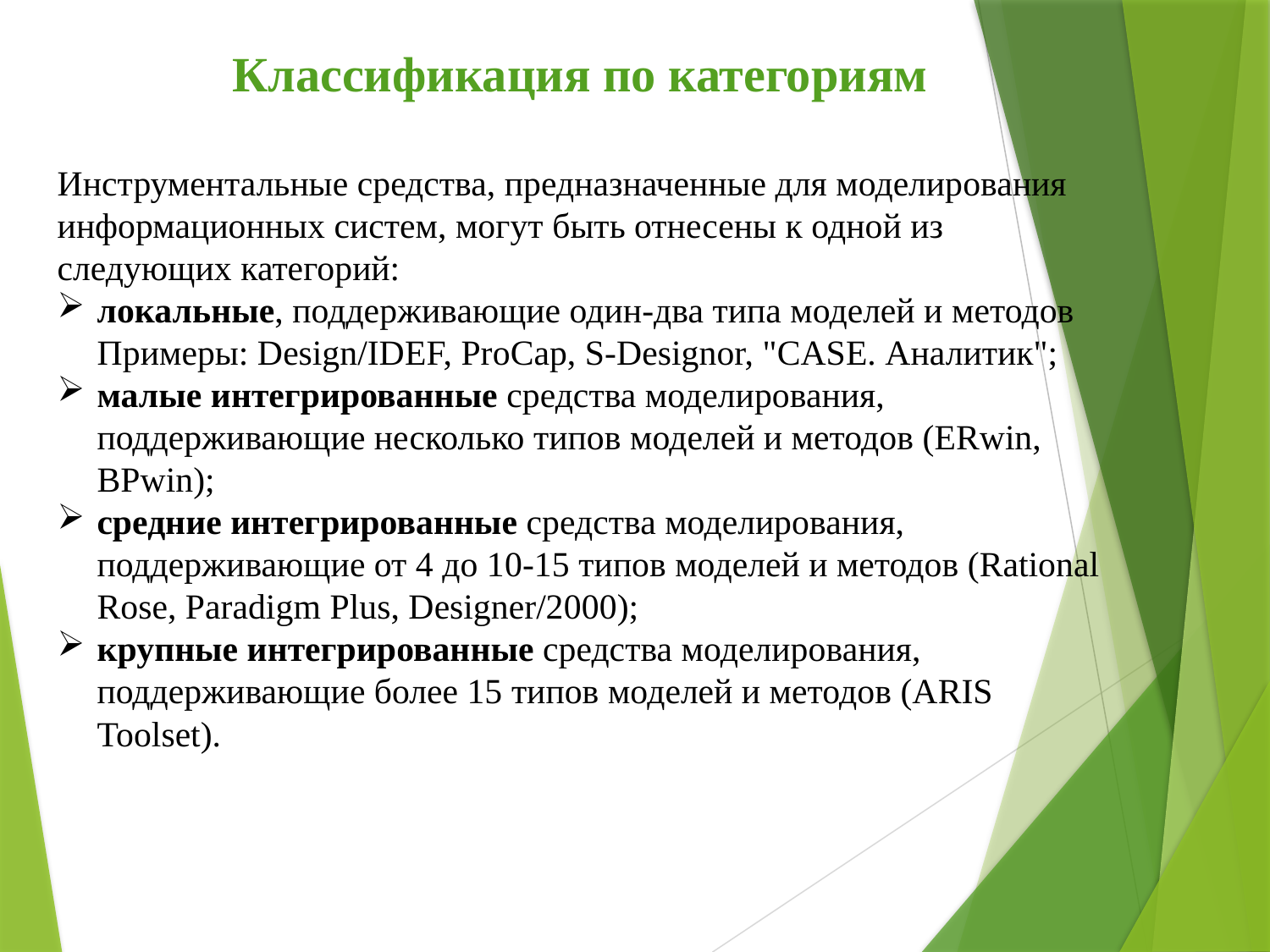

Классификация по категориям

Инструментальные средства, предназначенные для моделирования информационных систем, могут быть отнесены к одной из следующих категорий:
локальные, поддерживающие один-два типа моделей и методов Примеры: Design/IDEF, ProCap, S-Designor, "CASE. Аналитик";
малые интегрированные средства моделирования, поддерживающие несколько типов моделей и методов (ERwin, BPwin);
средние интегрированные средства моделирования, поддерживающие от 4 до 10-15 типов моделей и методов (Rational Rose, Paradigm Plus, Designer/2000);
крупные интегрированные средства моделирования, поддерживающие более 15 типов моделей и методов (ARIS Toolset).